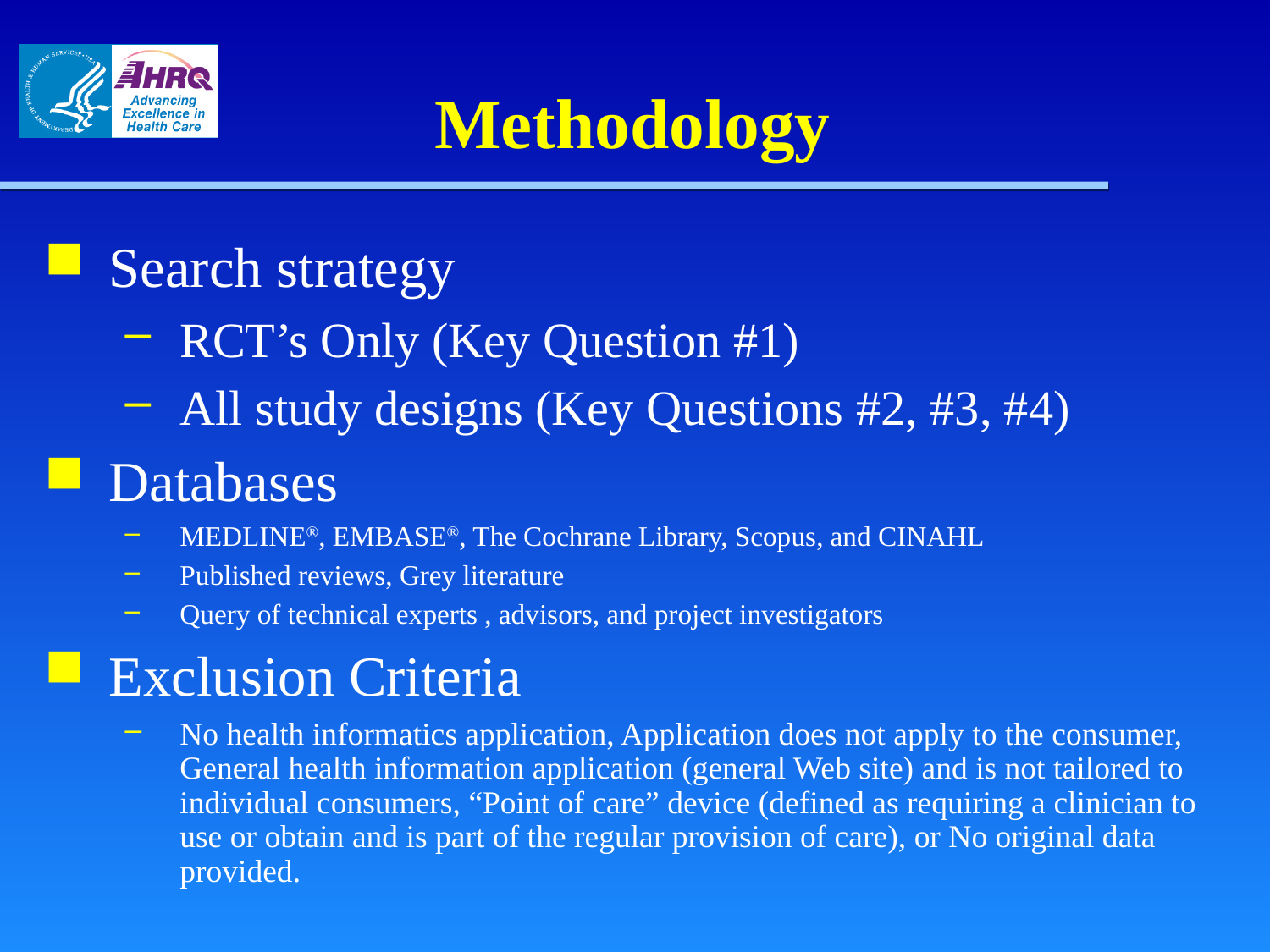

# Methodology
Search strategy
RCT’s Only (Key Question #1)
All study designs (Key Questions #2, #3, #4)
Databases
MEDLINE®, EMBASE®, The Cochrane Library, Scopus, and CINAHL
Published reviews, Grey literature
Query of technical experts , advisors, and project investigators
Exclusion Criteria
No health informatics application, Application does not apply to the consumer, General health information application (general Web site) and is not tailored to individual consumers, “Point of care” device (defined as requiring a clinician to use or obtain and is part of the regular provision of care), or No original data provided.